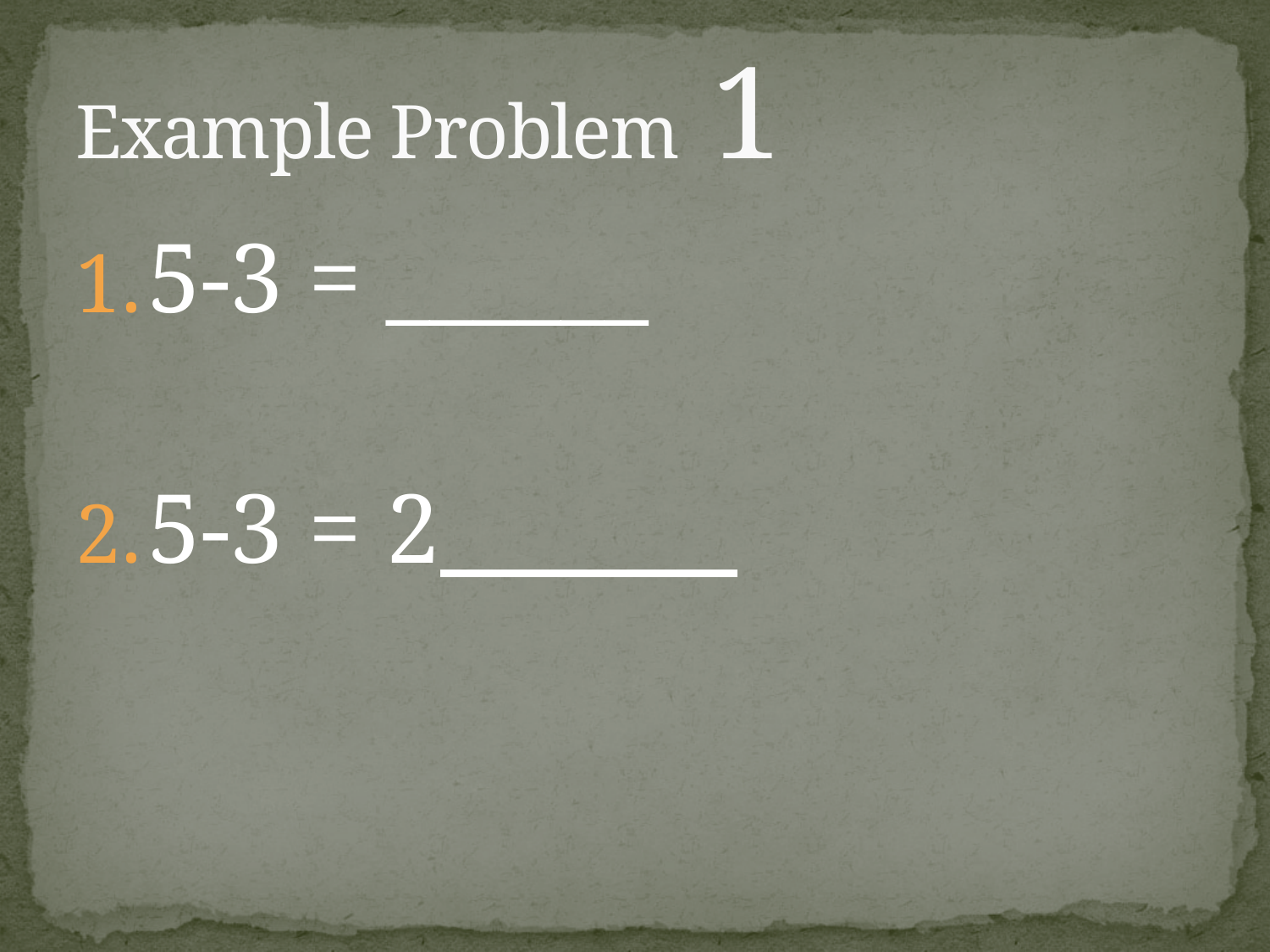

# Example Problem 1
5-3 = ______

5-3 = 2